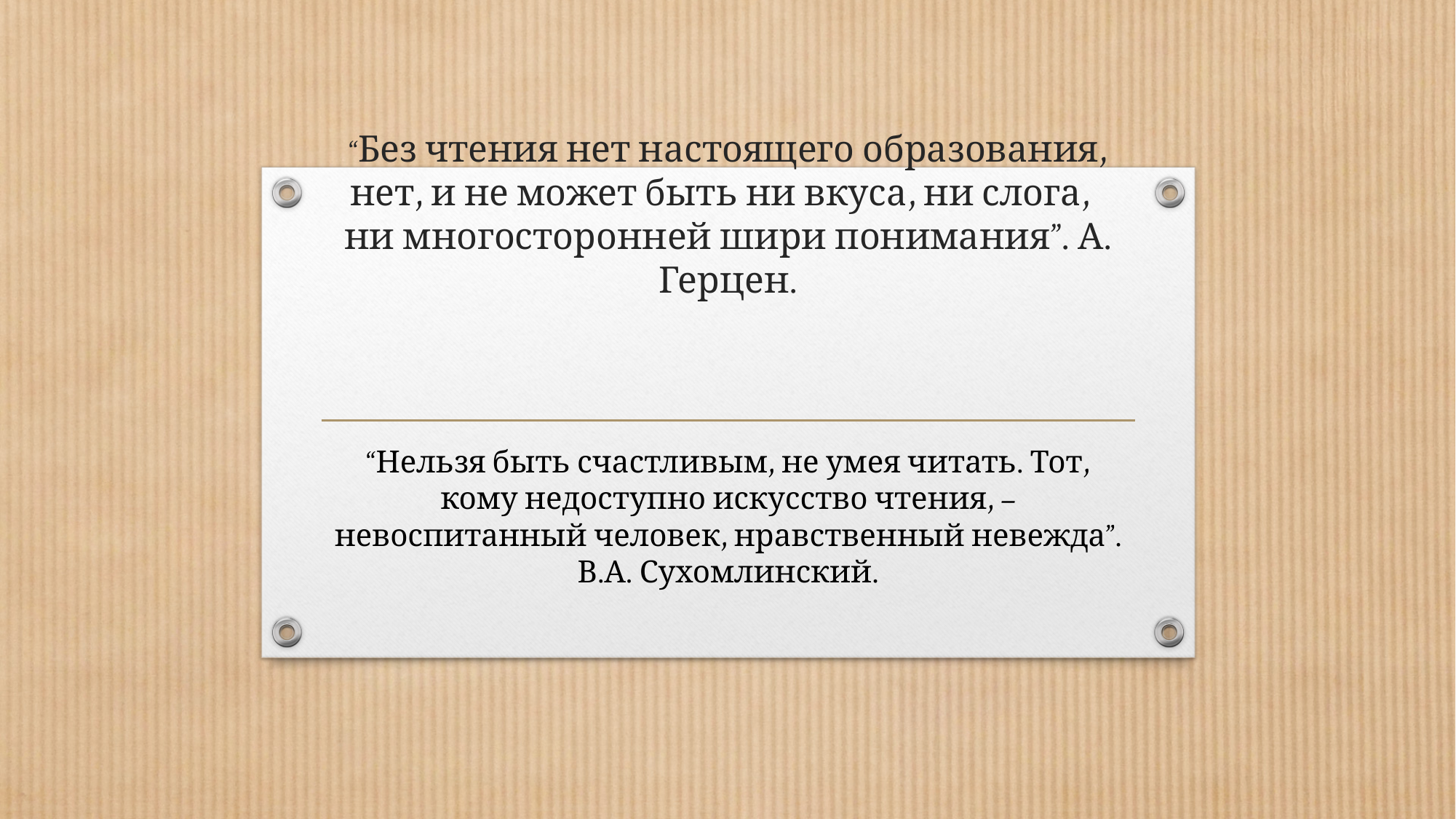

# “Без чтения нет настоящего образования, нет, и не может быть ни вкуса, ни слога,   ни многосторонней шири понимания”. А. Герцен.
“Нельзя быть счастливым, не умея читать. Тот, кому недоступно искусство чтения, – невоспитанный человек, нравственный невежда”. В.А. Сухомлинский.